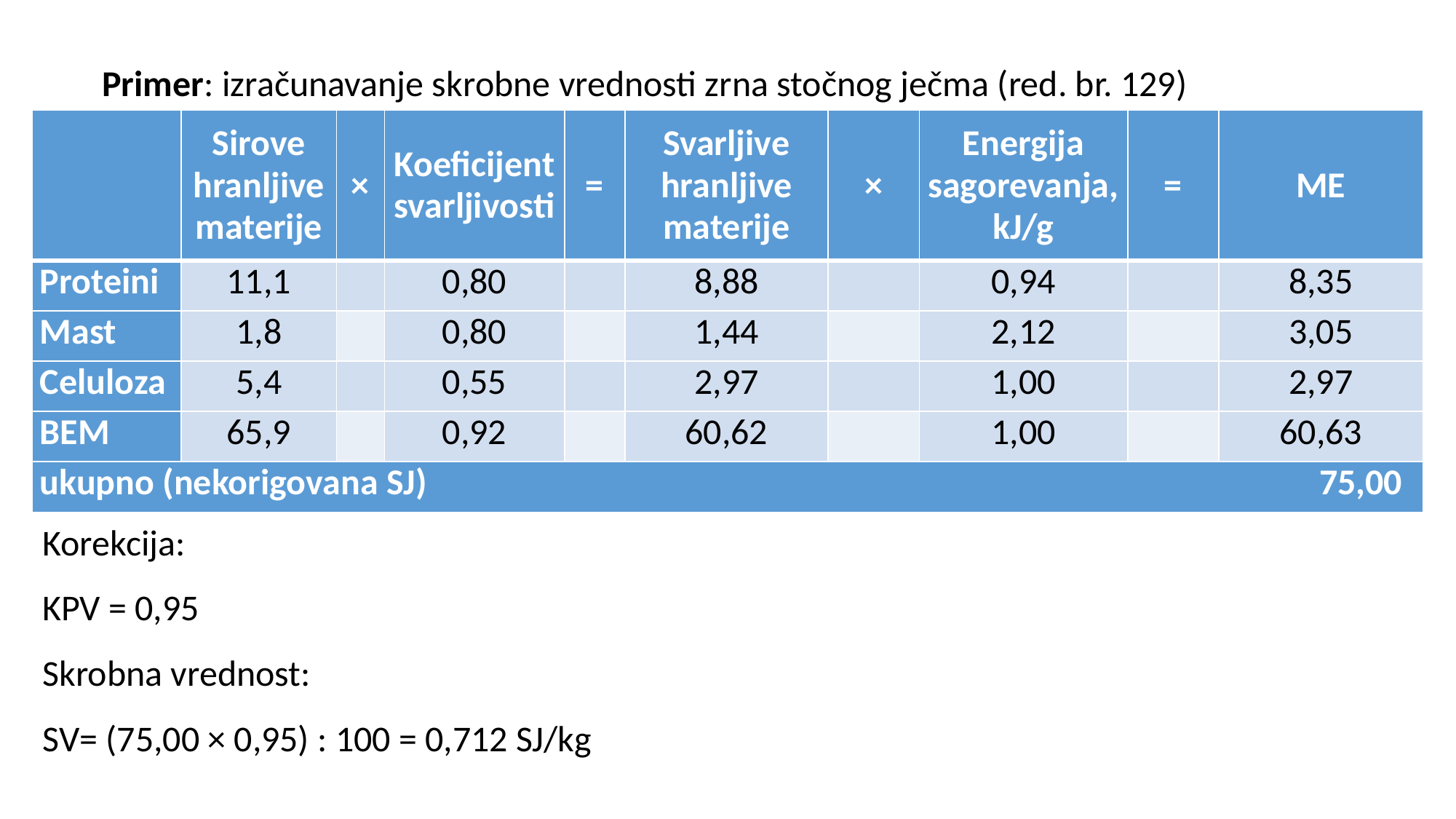

Primer: izračunavanje skrobne vrednosti zrna stočnog ječma (red. br. 129)
|  | Sirove hranljive materije | × | Koeficijent svarljivosti | = | Svarljive hranljive materije | × | Energija sagorevanja, kJ/g | = | ME |
| --- | --- | --- | --- | --- | --- | --- | --- | --- | --- |
| Proteini | 11,1 |  | 0,80 |  | 8,88 |  | 0,94 |  | 8,35 |
| Mast | 1,8 |  | 0,80 |  | 1,44 |  | 2,12 |  | 3,05 |
| Celuloza | 5,4 |  | 0,55 |  | 2,97 |  | 1,00 |  | 2,97 |
| BEM | 65,9 |  | 0,92 |  | 60,62 |  | 1,00 |  | 60,63 |
| ukupno (nekorigovana SJ) 75,00 |  |  |  |  |  |  |  |  |  |
Korekcija:
KPV = 0,95
Skrobna vrednost:
SV= (75,00 × 0,95) : 100 = 0,712 SJ/kg